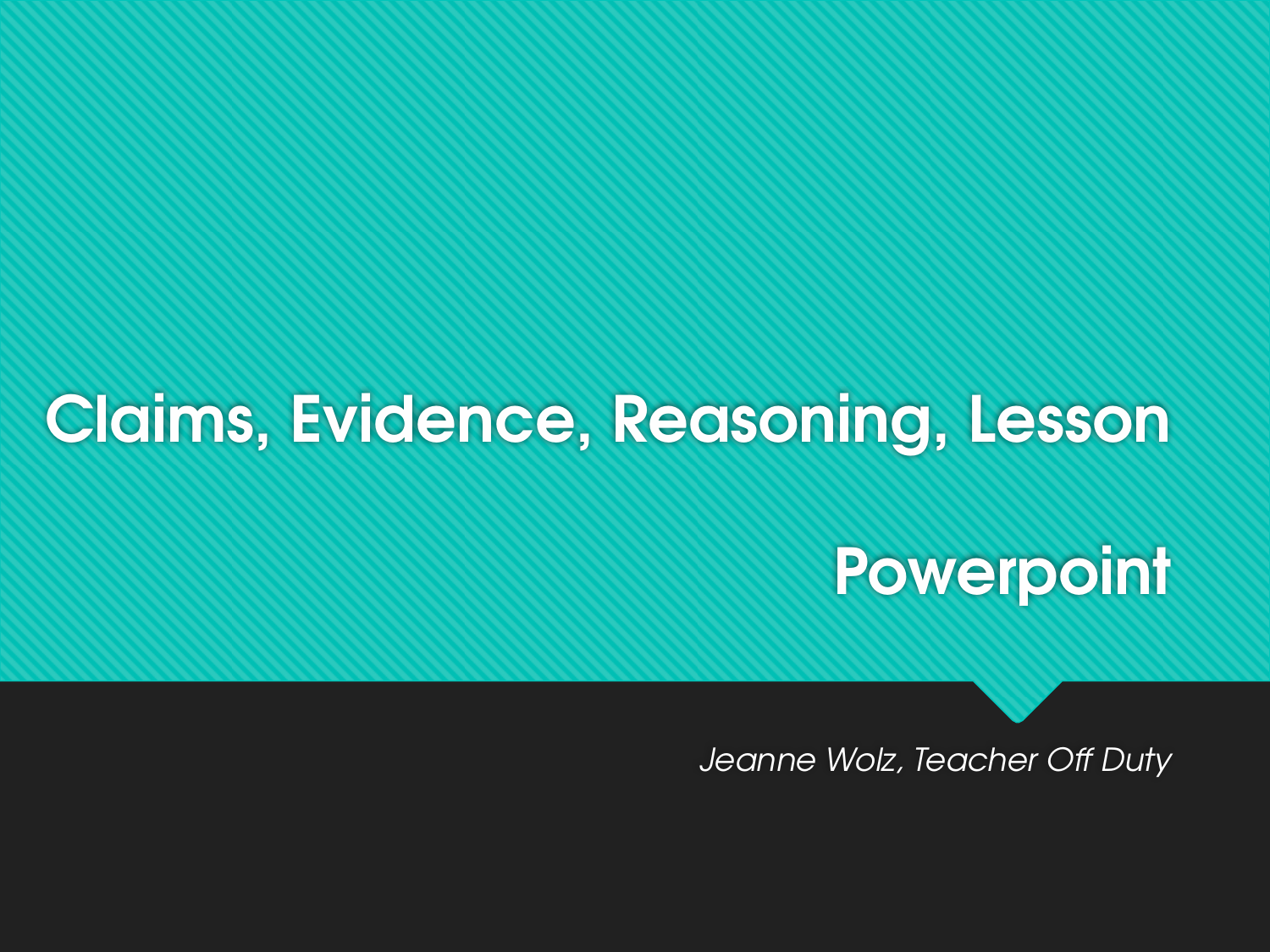

# Claims, Evidence, Reasoning, Lesson Powerpoint
Jeanne Wolz, Teacher Off Duty